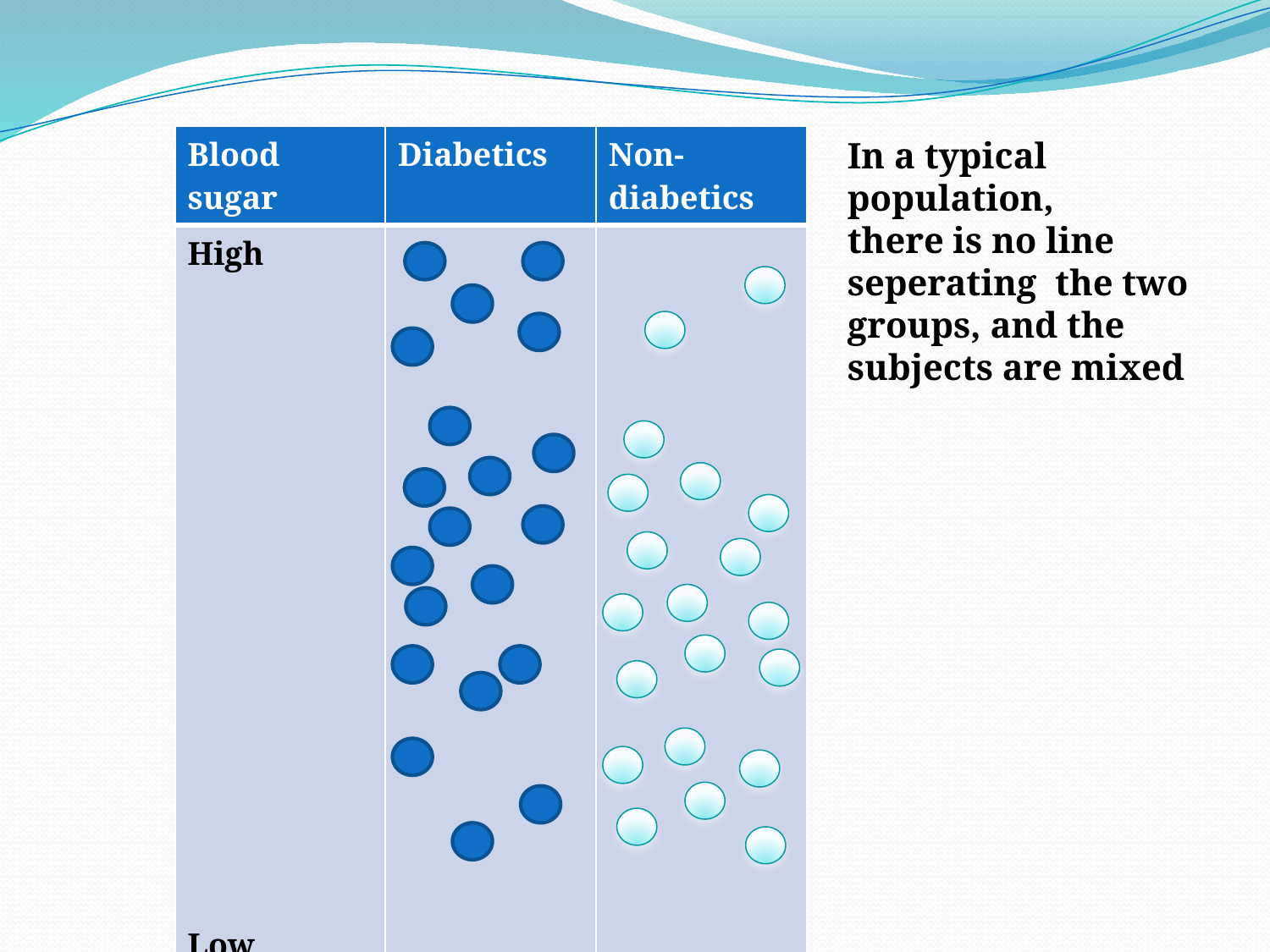

| Blood sugar | Diabetics | Non-diabetics |
| --- | --- | --- |
| High Low |  |  |
In a typical population,
there is no line seperating  the two groups, and the
subjects are mixed